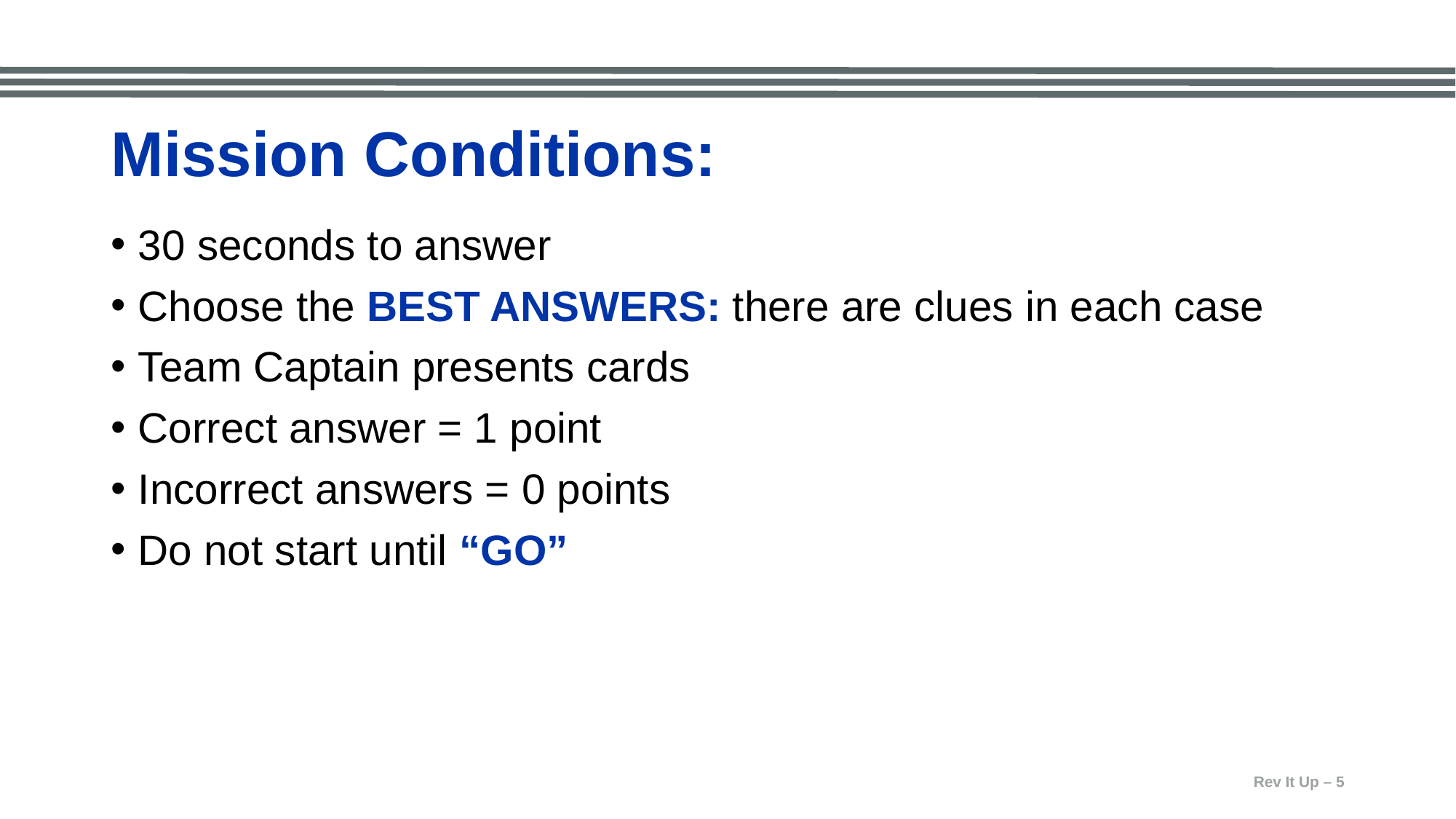

# Mission Conditions:
30 seconds to answer
Choose the BEST ANSWERS: there are clues in each case
Team Captain presents cards
Correct answer = 1 point
Incorrect answers = 0 points
Do not start until “GO”
Rev It Up – 5